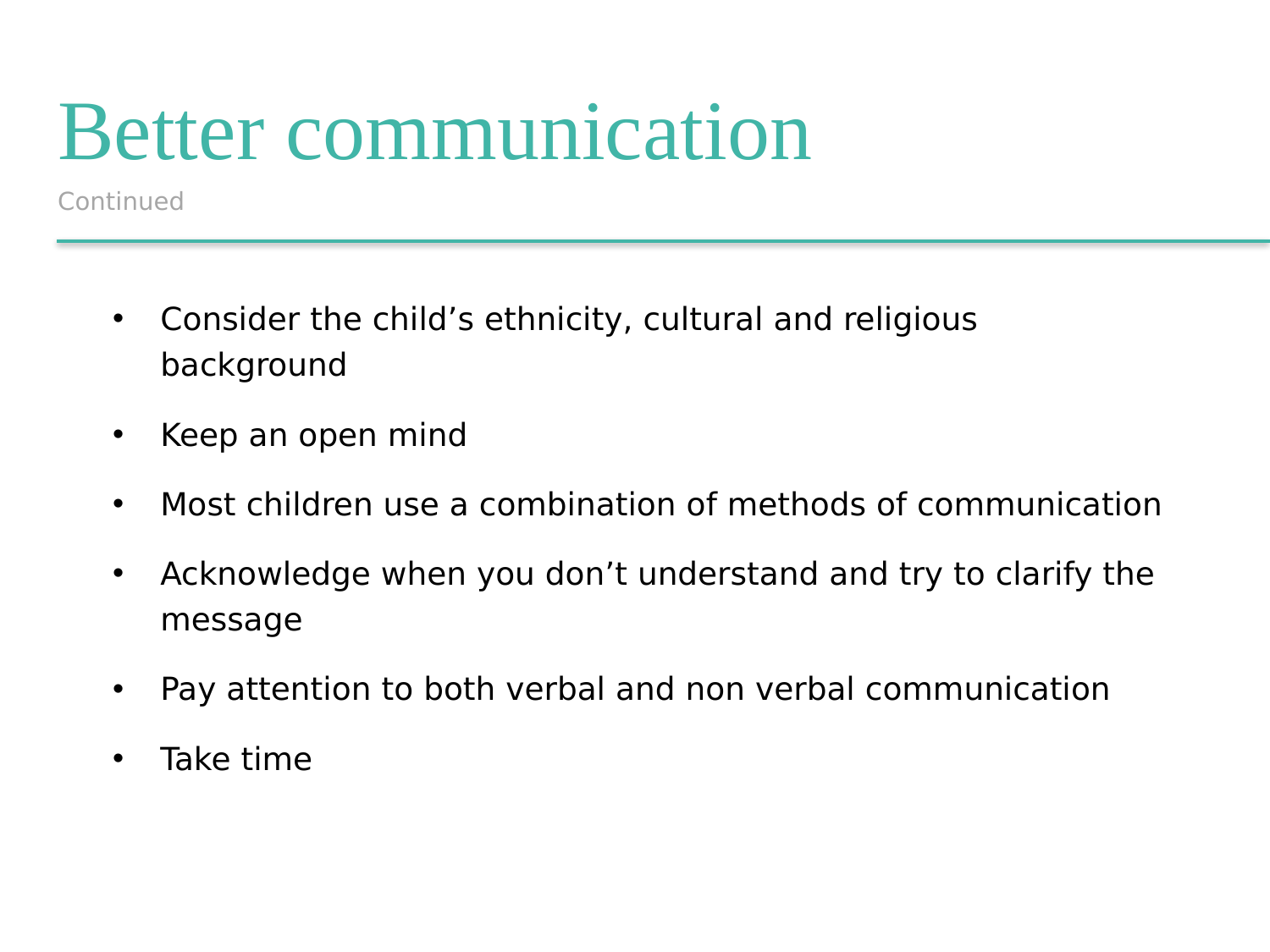

Better communication
Continued
Consider the child’s ethnicity, cultural and religious background
Keep an open mind
Most children use a combination of methods of communication
Acknowledge when you don’t understand and try to clarify the message
Pay attention to both verbal and non verbal communication
Take time